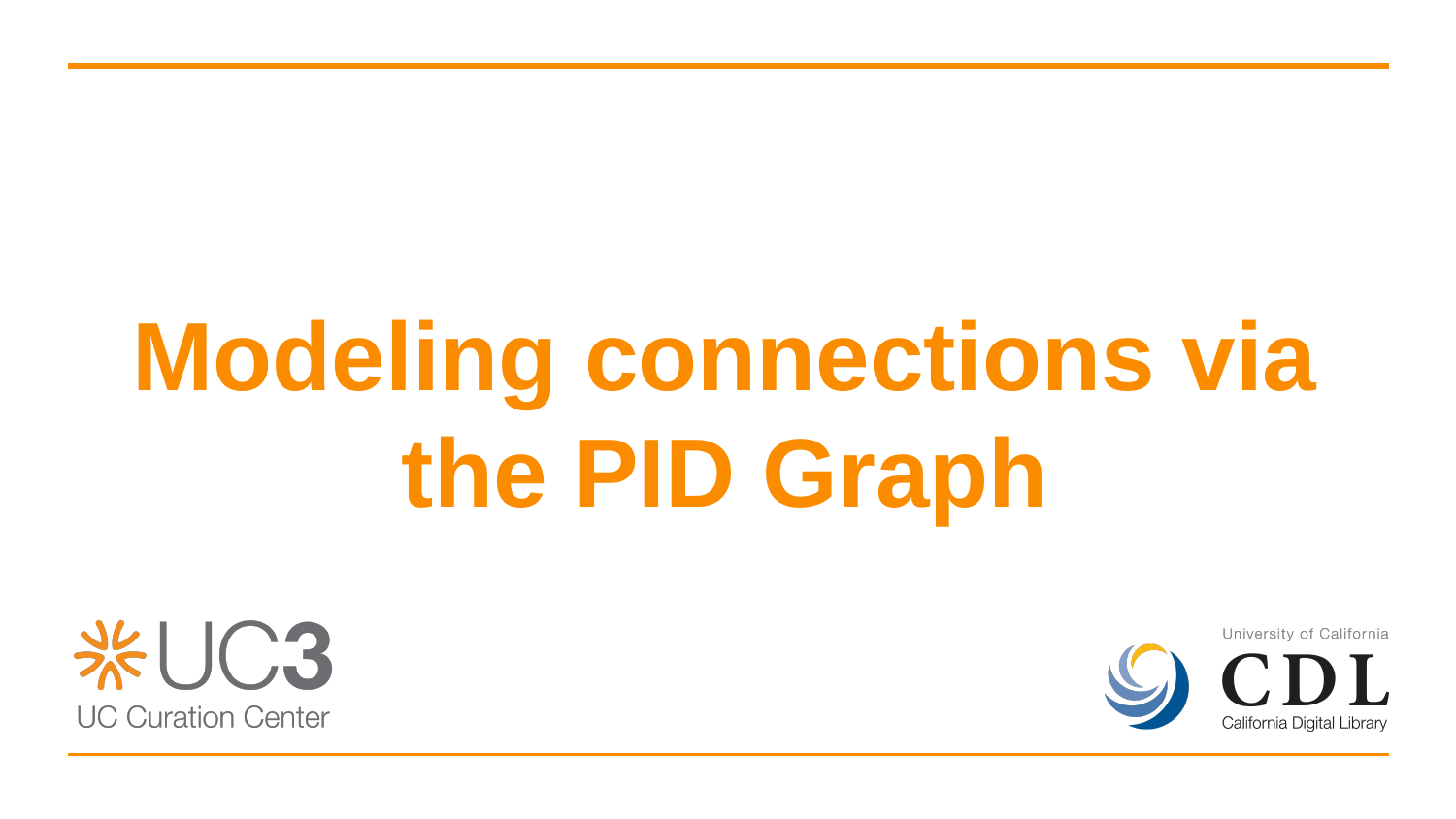

# Modeling connections via the PID Graph